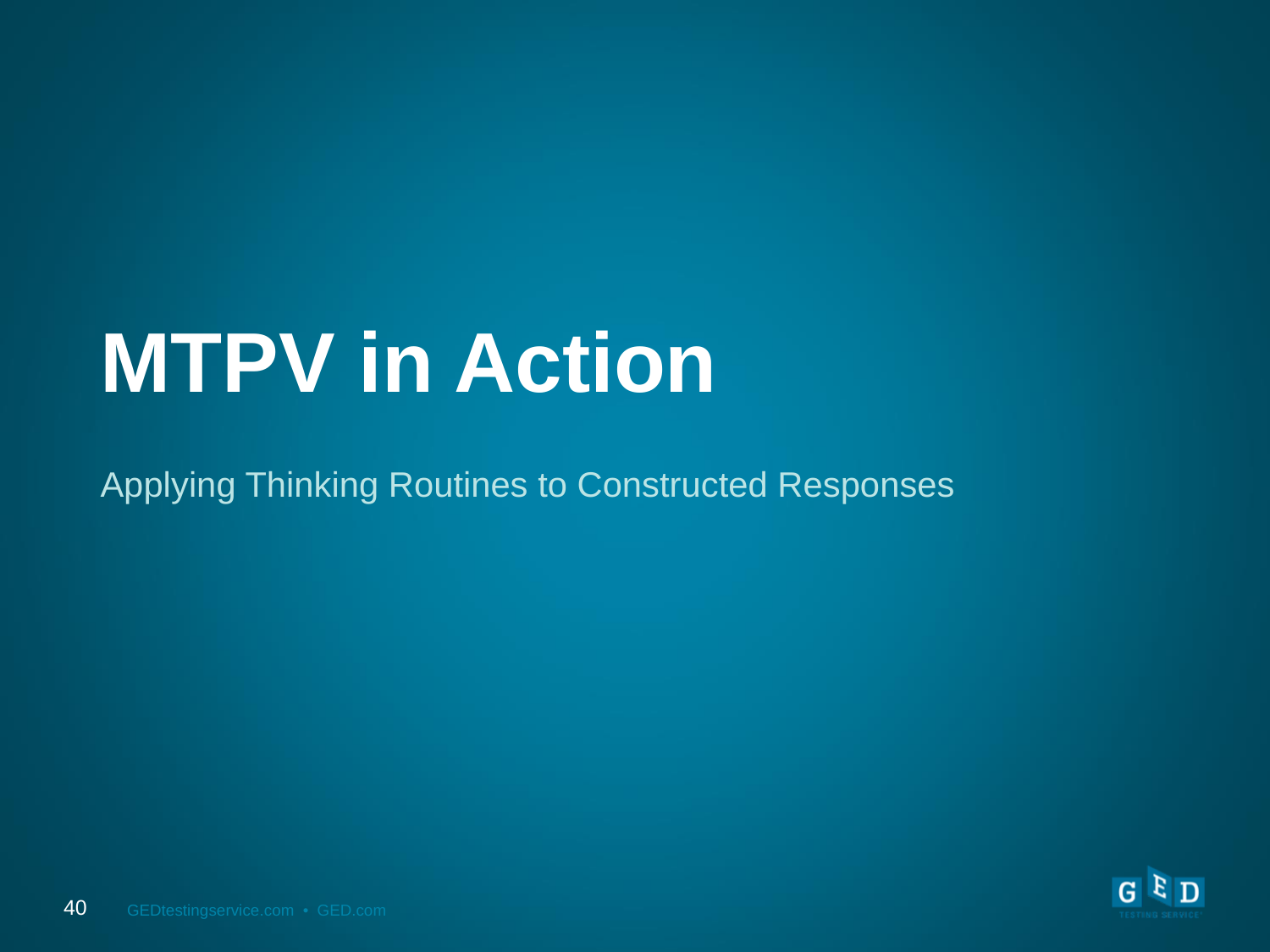

# MTPV in Action
Applying Thinking Routines to Constructed Responses
40